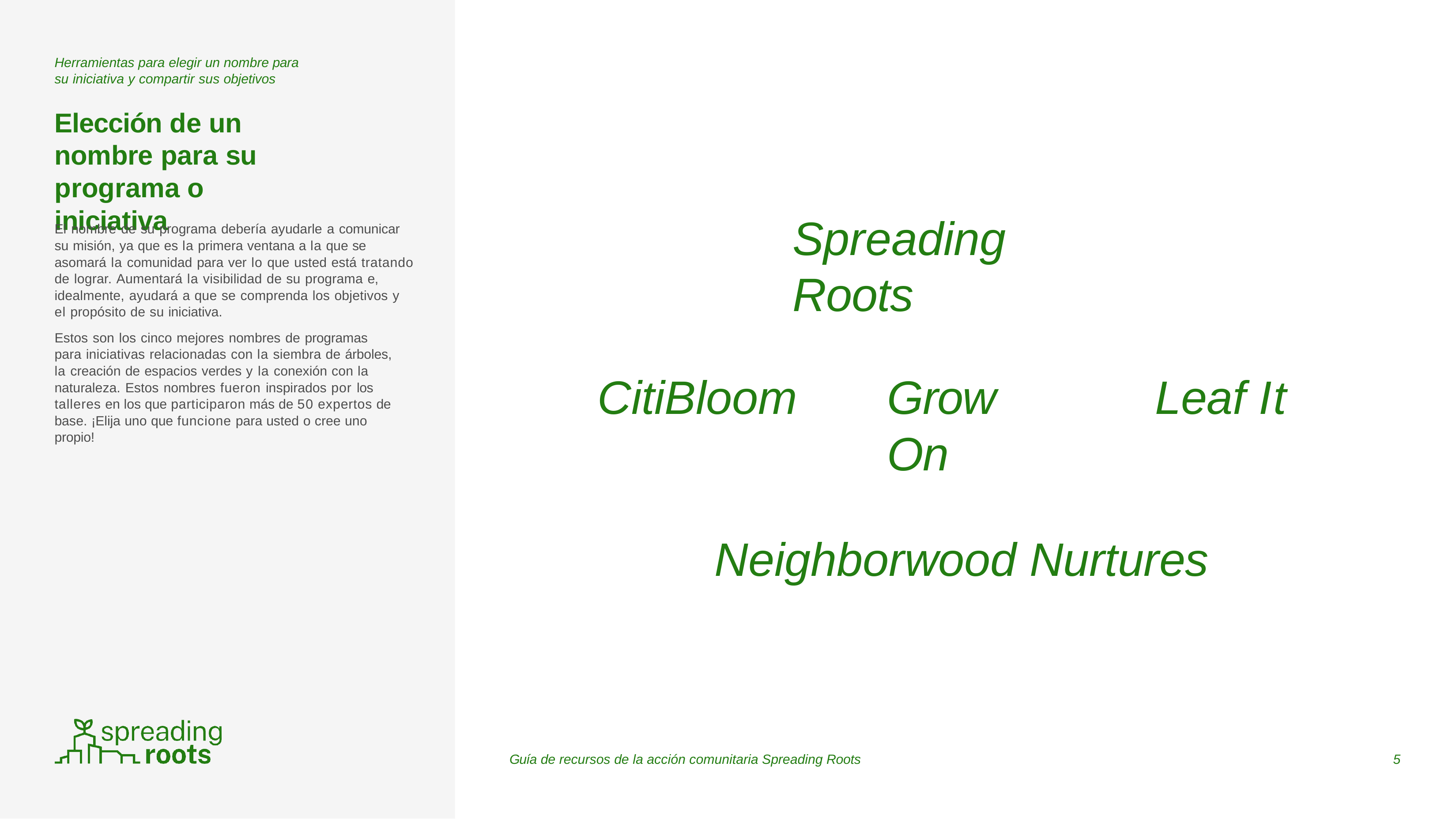

Herramientas para elegir un nombre para su iniciativa y compartir sus objetivos
# Elección de un nombre para su programa o iniciativa
Spreading Roots
El nombre de su programa debería ayudarle a comunicar su misión, ya que es la primera ventana a la que se asomará la comunidad para ver lo que usted está tratando de lograr. Aumentará la visibilidad de su programa e, idealmente, ayudará a que se comprenda los objetivos y  el propósito de su iniciativa.
Estos son los cinco mejores nombres de programas para iniciativas relacionadas con la siembra de árboles, la creación de espacios verdes y la conexión con la naturaleza. Estos nombres fueron inspirados por los talleres en los que participaron más de 50 expertos de
base. ¡Elija uno que funcione para usted o cree uno propio!
CitiBloom
Grow On
Leaf It
Neighborwood Nurtures
Guía de recursos de la acción comunitaria Spreading Roots
5